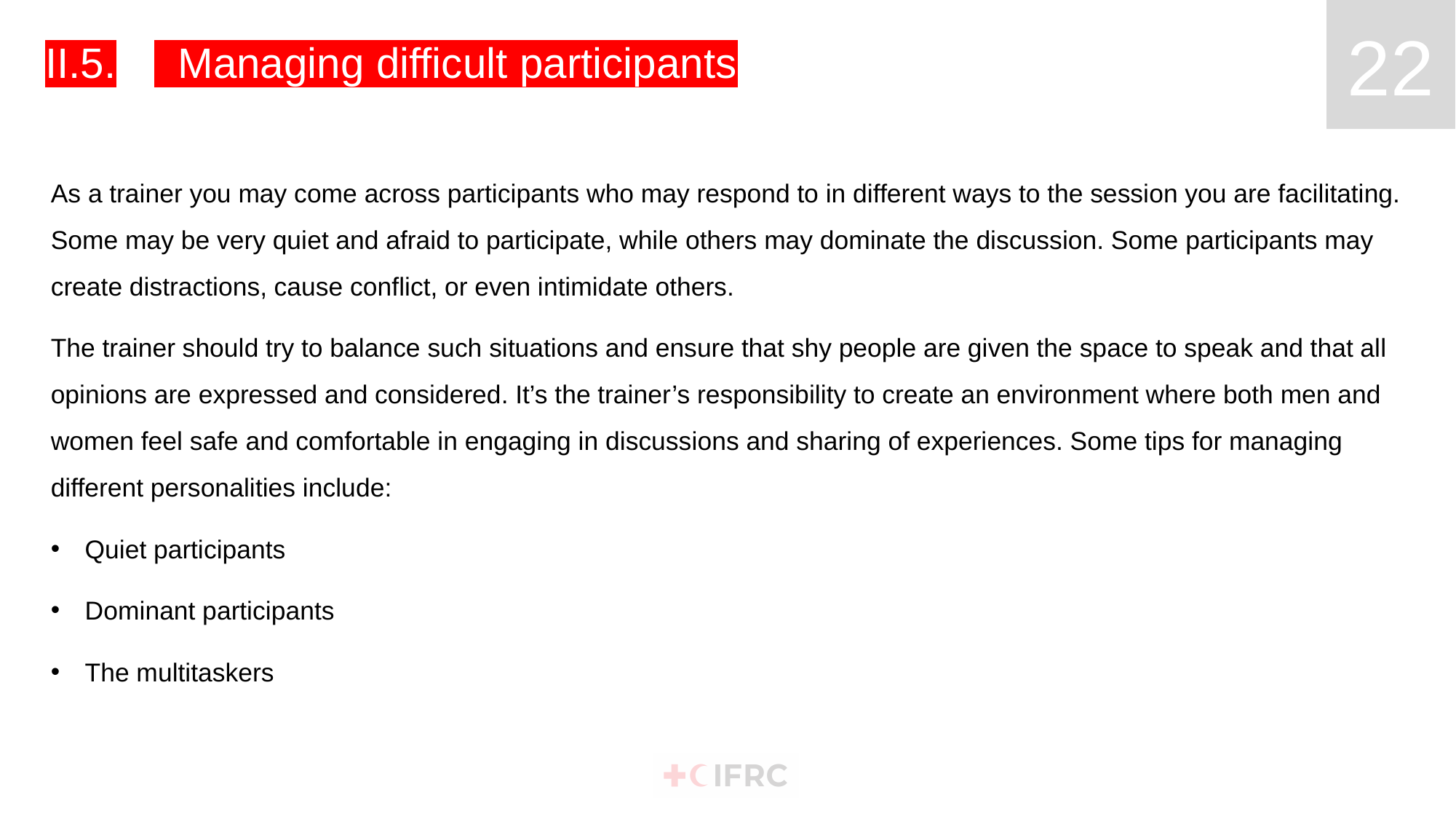

# II.5.	  Managing difficult participants
As a trainer you may come across participants who may respond to in different ways to the session you are facilitating. Some may be very quiet and afraid to participate, while others may dominate the discussion. Some participants may create distractions, cause conflict, or even intimidate others.
The trainer should try to balance such situations and ensure that shy people are given the space to speak and that all opinions are expressed and considered. It’s the trainer’s responsibility to create an environment where both men and women feel safe and comfortable in engaging in discussions and sharing of experiences. Some tips for managing different personalities include:
Quiet participants
Dominant participants
The multitaskers